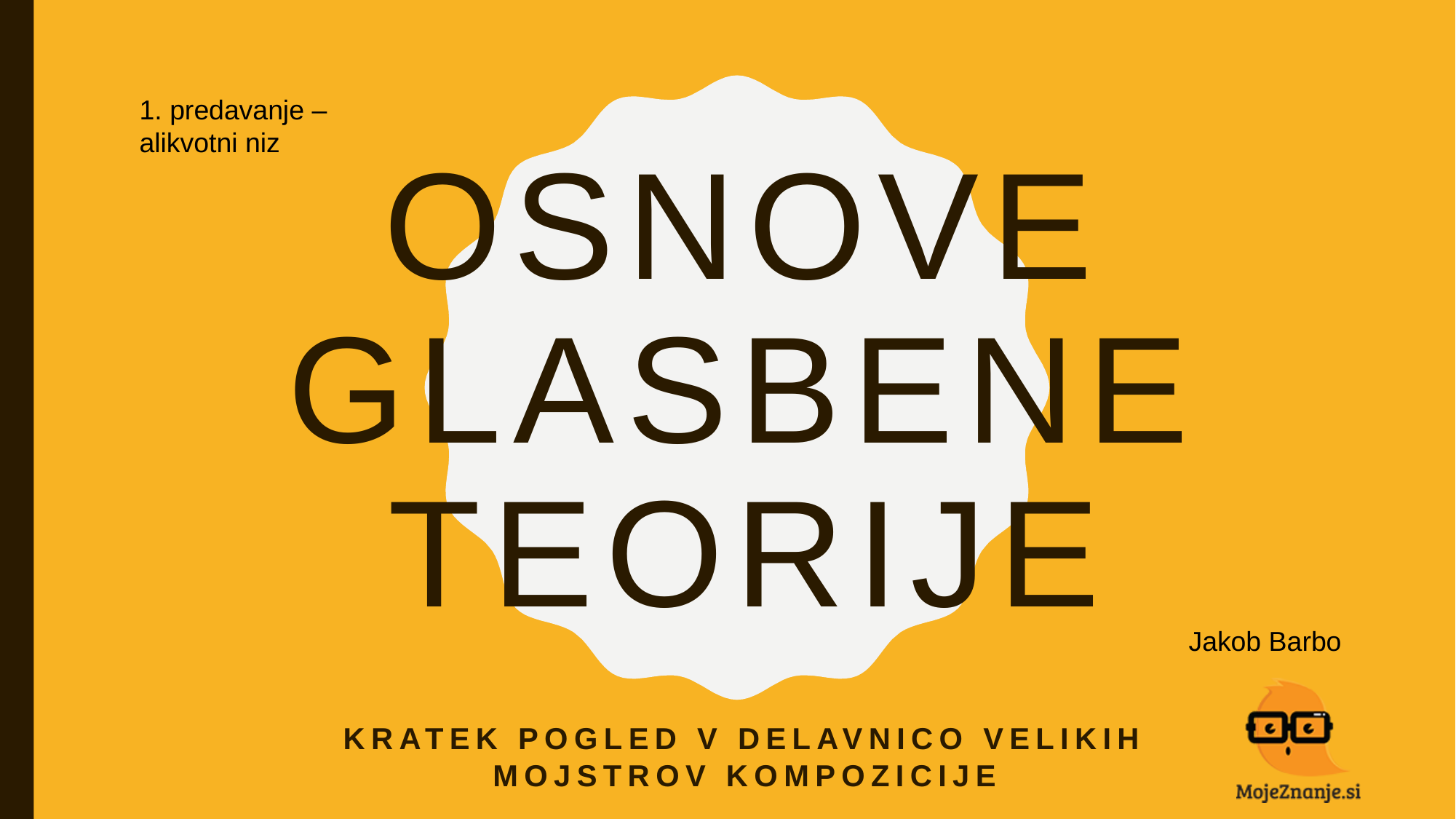

1. predavanje – alikvotni niz
# Osnove glasbene teorije
Jakob Barbo
Kratek pogled v delavnico velikih mojstrov kompozicije